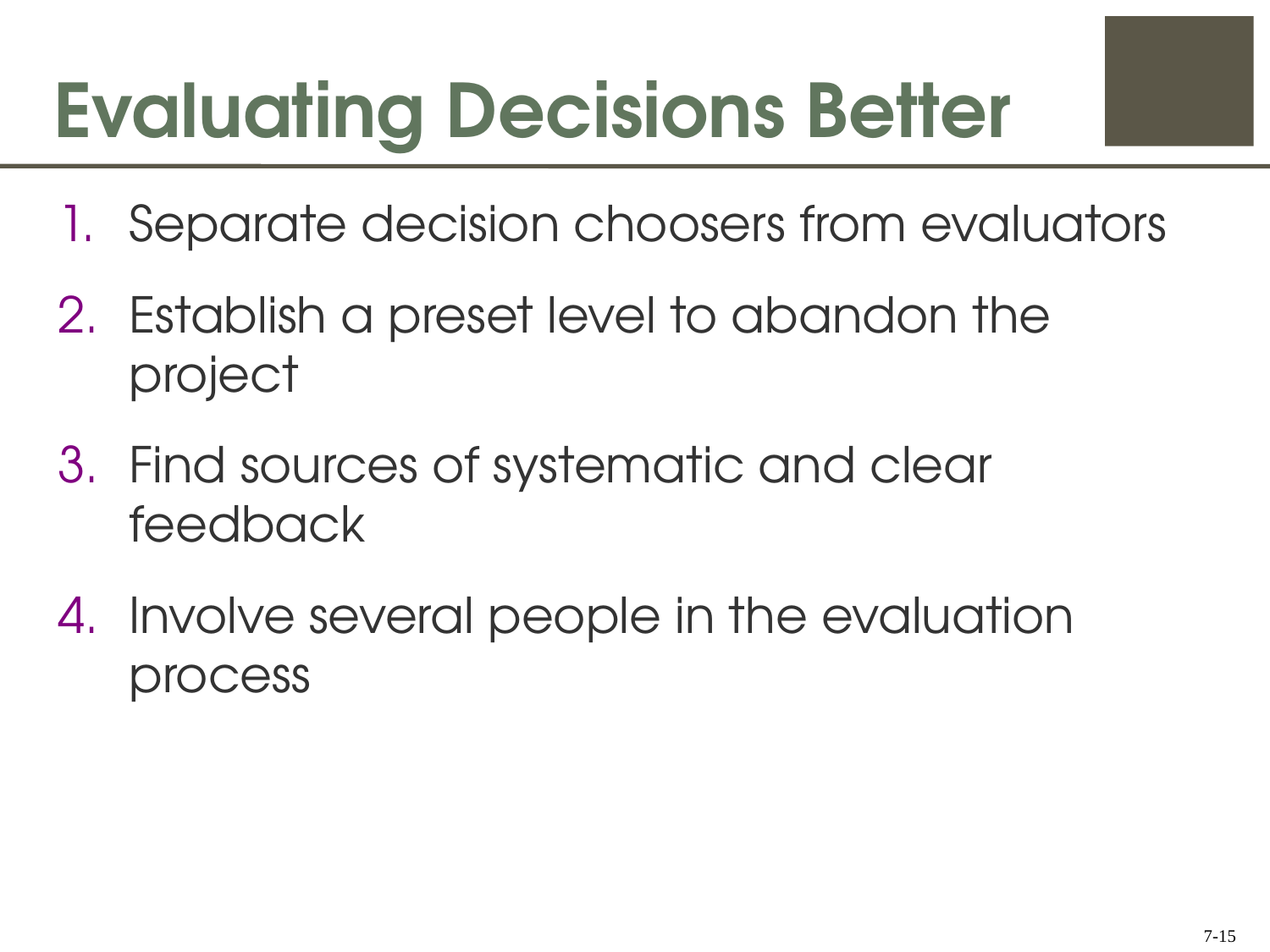

# Evaluating Decisions Better
Separate decision choosers from evaluators
Establish a preset level to abandon the project
Find sources of systematic and clear feedback
Involve several people in the evaluation process